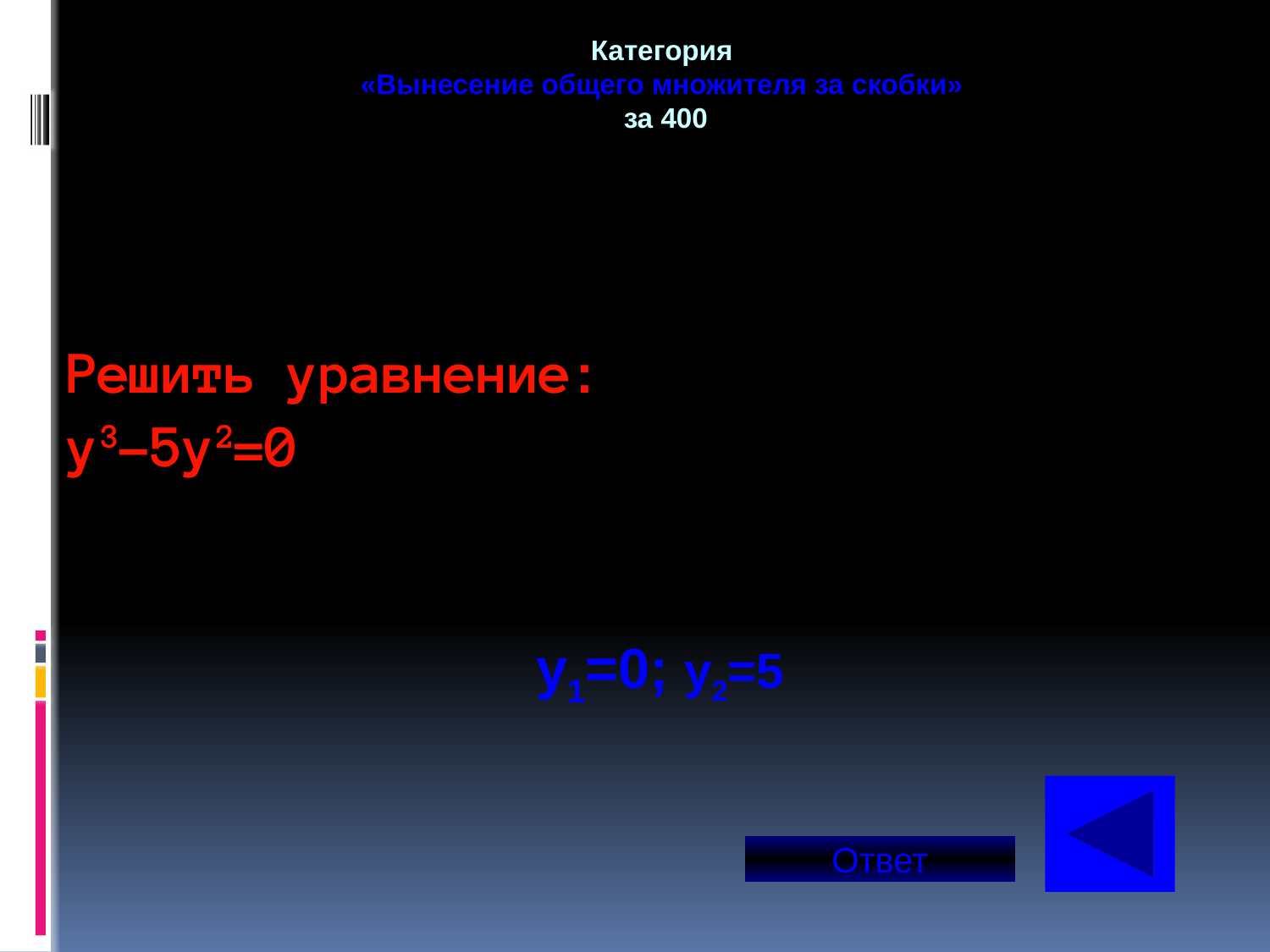

Категория
«Вынесение общего множителя за скобки»
за 400

# Решить уравнение: y3-5y2=0
y1=0; y2=5

Ответ